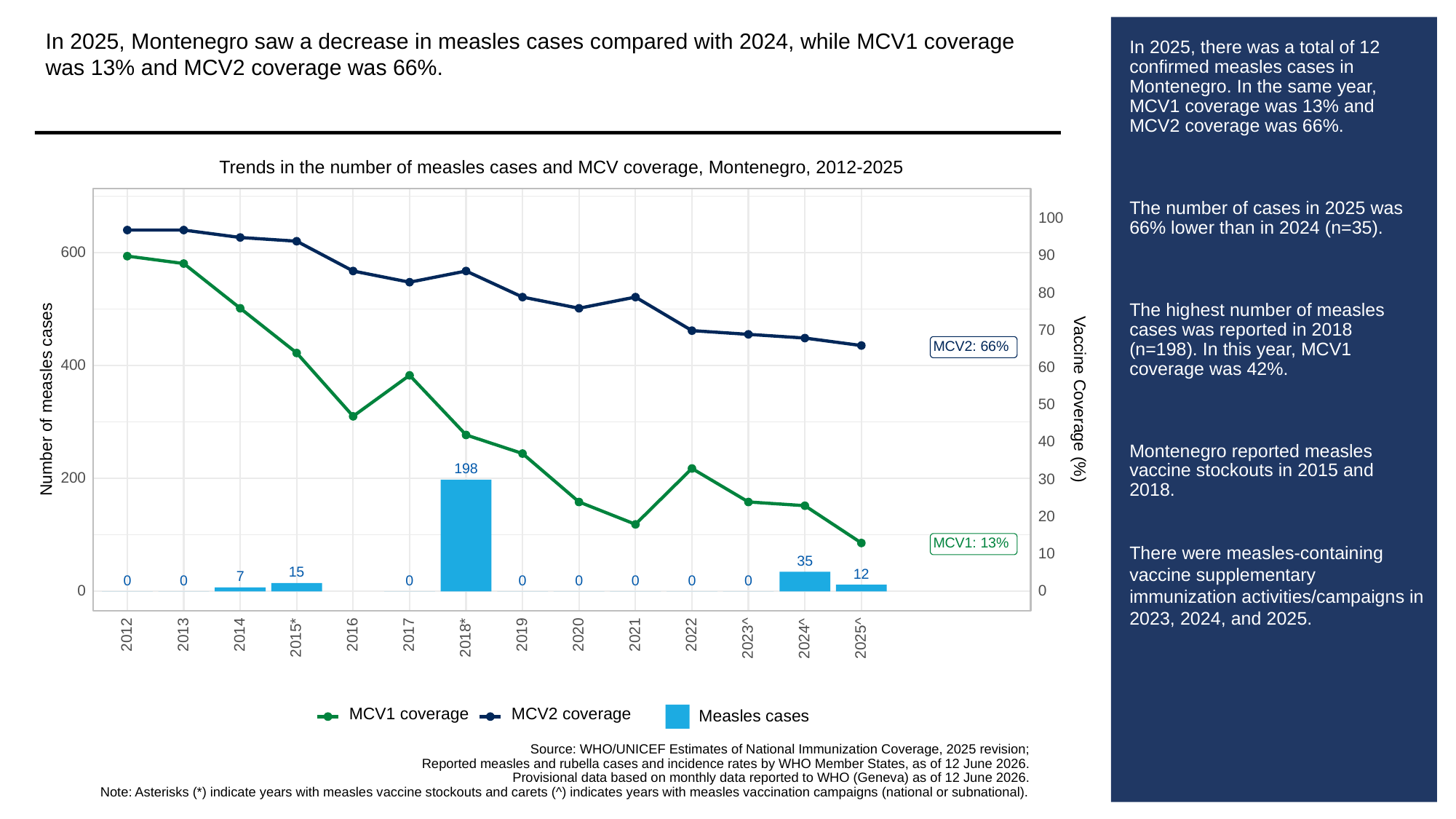

In 2025, Montenegro saw a decrease in measles cases compared with 2024, while MCV1 coverage was 13% and MCV2 coverage was 66%.
# In 2025, there was a total of 12 confirmed measles cases in Montenegro. In the same year, MCV1 coverage was 13% and MCV2 coverage was 66%.

The number of cases in 2025 was 66% lower than in 2024 (n=35).

The highest number of measles cases was reported in 2018 (n=198). In this year, MCV1 coverage was 42%.

Montenegro reported measles vaccine stockouts in 2015 and 2018.

There were measles-containing vaccine supplementary immunization activities/campaigns in 2023, 2024, and 2025.

Trends in the number of measles cases and MCV coverage, Montenegro, 2012-2025

100

600
90

80

70

MCV2: 66%

400
60

Vaccine Coverage (%)
Number of measles cases
50

40

198

200
30

20

MCV1: 13%

10
35
15
12

7
0
0
0
0
0
0
0
0

0
0

2013
2012
2014
2016
2017
2019
2020
2021
2022
2015*
2018*
2023^
2024^
2025^

MCV1 coverage
MCV2 coverage
Measles cases

Source: WHO/UNICEF Estimates of National Immunization Coverage, 2025 revision;
Reported measles and rubella cases and incidence rates by WHO Member States, as of 12 June 2026.
Provisional data based on monthly data reported to WHO (Geneva) as of 12 June 2026.
Note: Asterisks (*) indicate years with measles vaccine stockouts and carets (^) indicates years with measles vaccination campaigns (national or subnational).